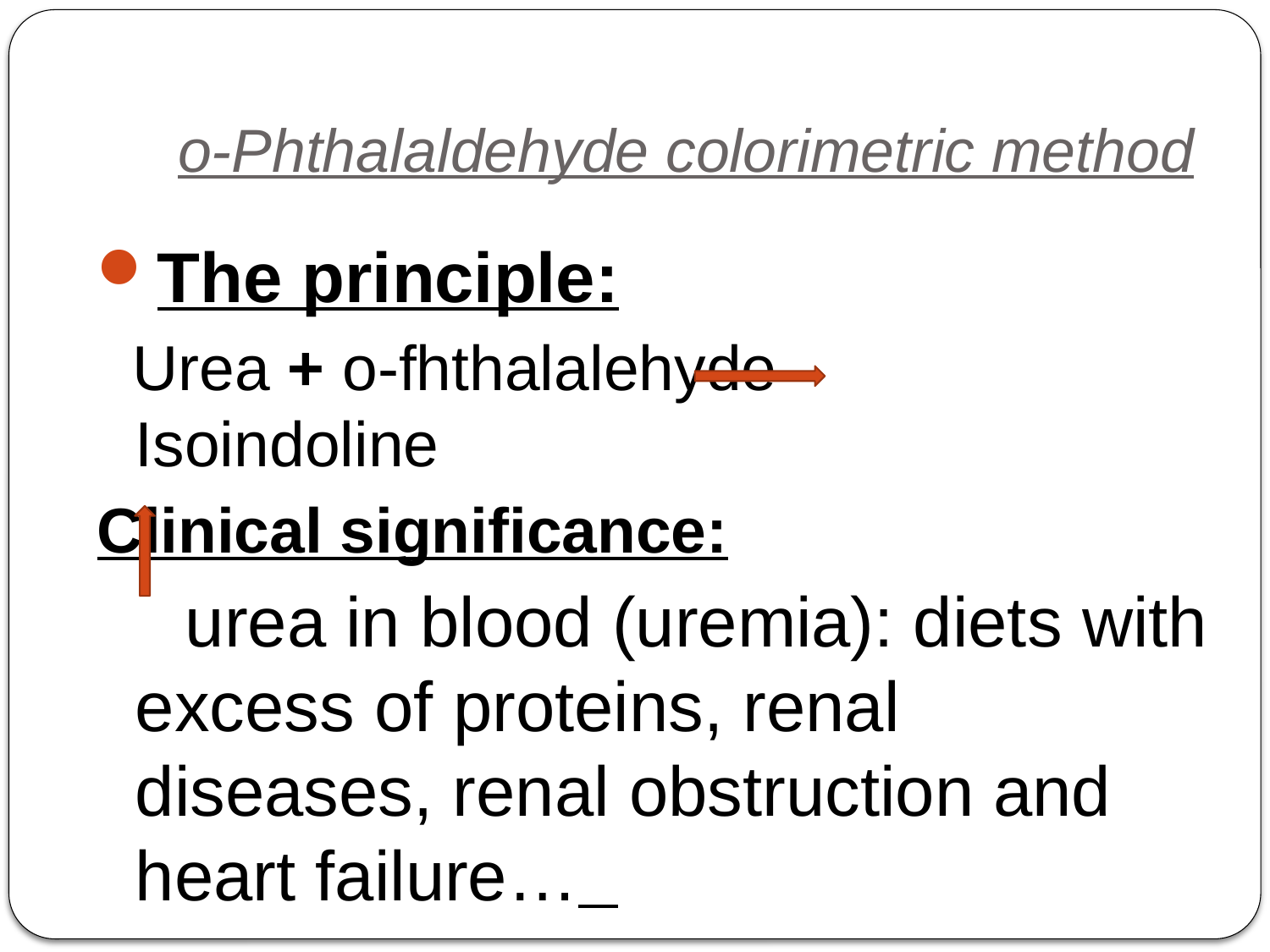

# o-Phthalaldehyde colorimetric method
The principle:
  Urea + o-fhthalalehyde             Isoindoline
Clinical significance:
     urea in blood (uremia): diets with excess of proteins, renal diseases, renal obstruction and heart failure…